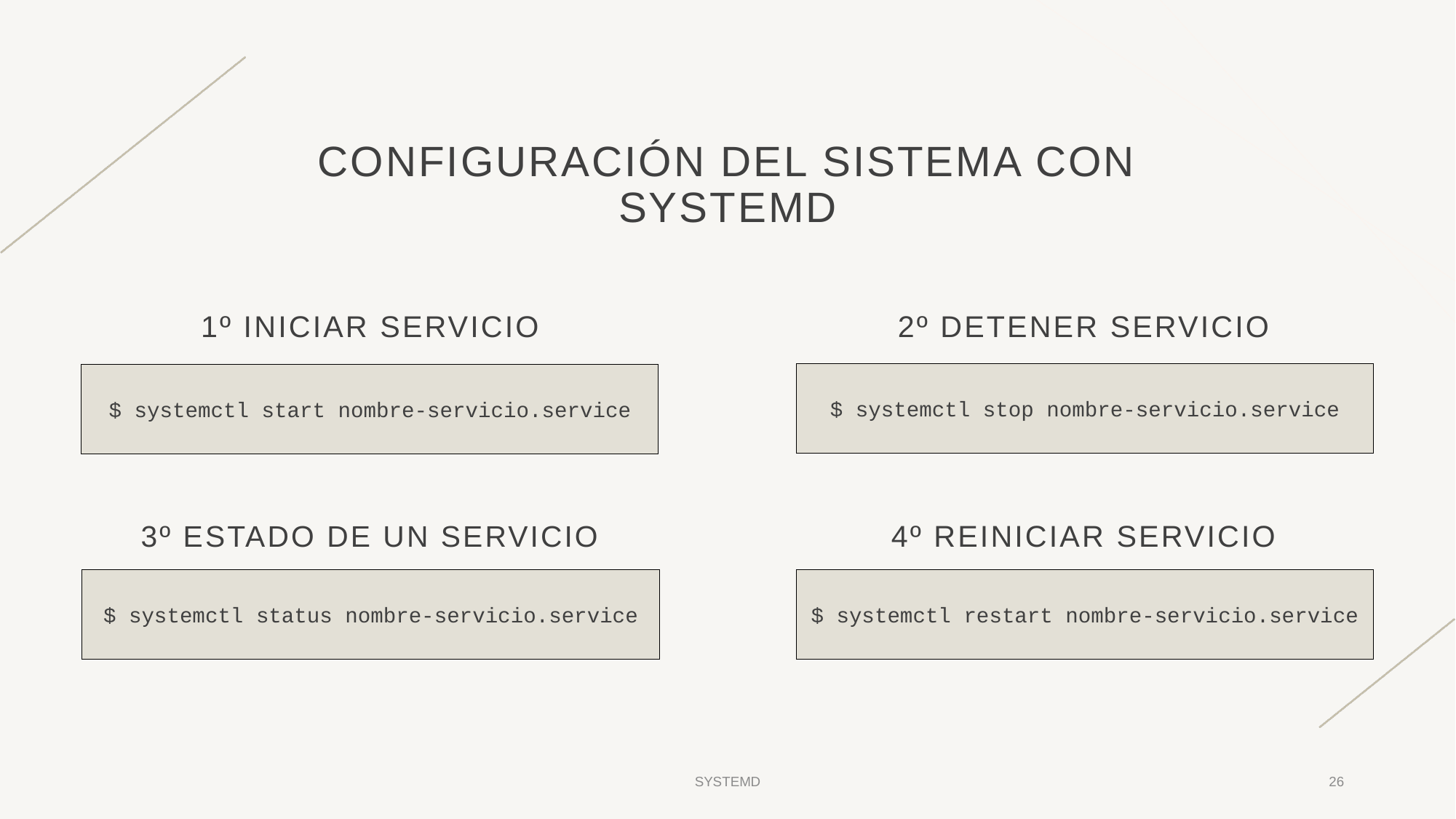

# Configuración del sistema con systemd
1º INICIAR SERVICIO
2º DETENER SERVICIO
$ systemctl stop nombre-servicio.service
$ systemctl start nombre-servicio.service
3º ESTADO DE UN SERVICIO
4º REINICIAR SERVICIO
$ systemctl status nombre-servicio.service
$ systemctl restart nombre-servicio.service
SYSTEMD
26